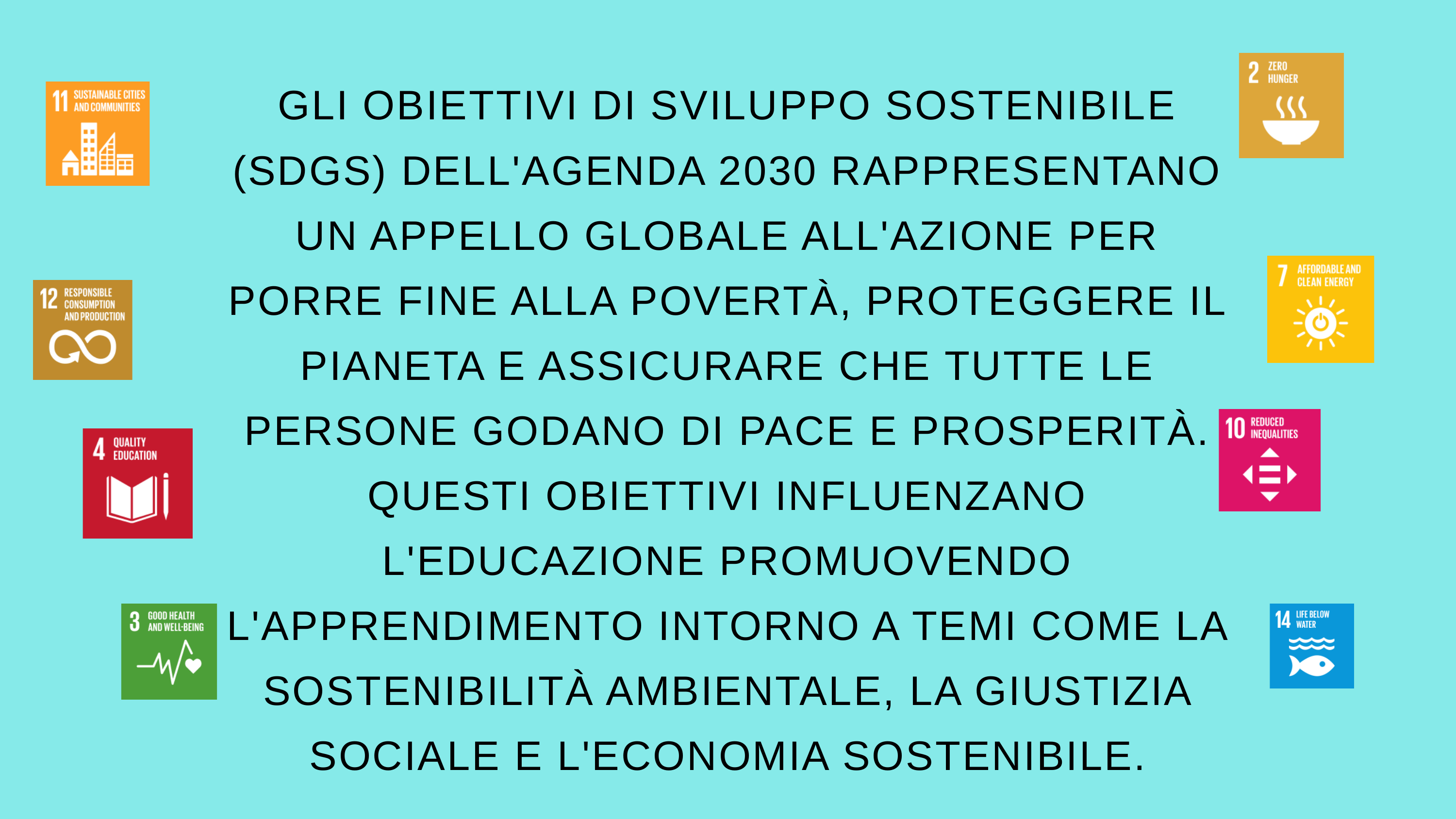

GLI OBIETTIVI DI SVILUPPO SOSTENIBILE (SDGS) DELL'AGENDA 2030 RAPPRESENTANO UN APPELLO GLOBALE ALL'AZIONE PER PORRE FINE ALLA POVERTÀ, PROTEGGERE IL PIANETA E ASSICURARE CHE TUTTE LE PERSONE GODANO DI PACE E PROSPERITÀ. QUESTI OBIETTIVI INFLUENZANO L'EDUCAZIONE PROMUOVENDO L'APPRENDIMENTO INTORNO A TEMI COME LA SOSTENIBILITÀ AMBIENTALE, LA GIUSTIZIA SOCIALE E L'ECONOMIA SOSTENIBILE.